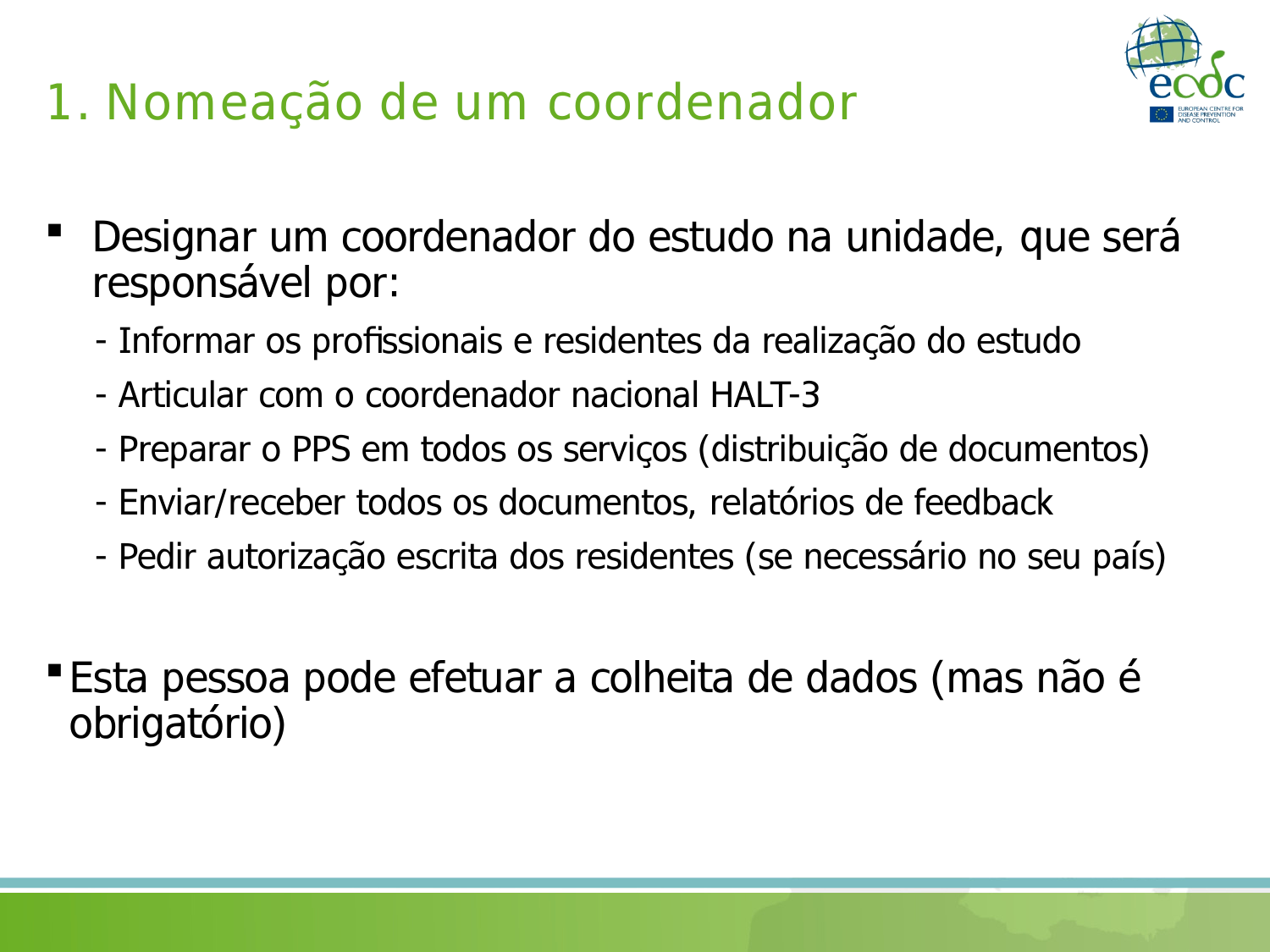

# 1. Nomeação de um coordenador
Designar um coordenador do estudo na unidade, que será responsável por:
- Informar os profissionais e residentes da realização do estudo
- Articular com o coordenador nacional HALT-3
- Preparar o PPS em todos os serviços (distribuição de documentos)
- Enviar/receber todos os documentos, relatórios de feedback
- Pedir autorização escrita dos residentes (se necessário no seu país)

Esta pessoa pode efetuar a colheita de dados (mas não é obrigatório)